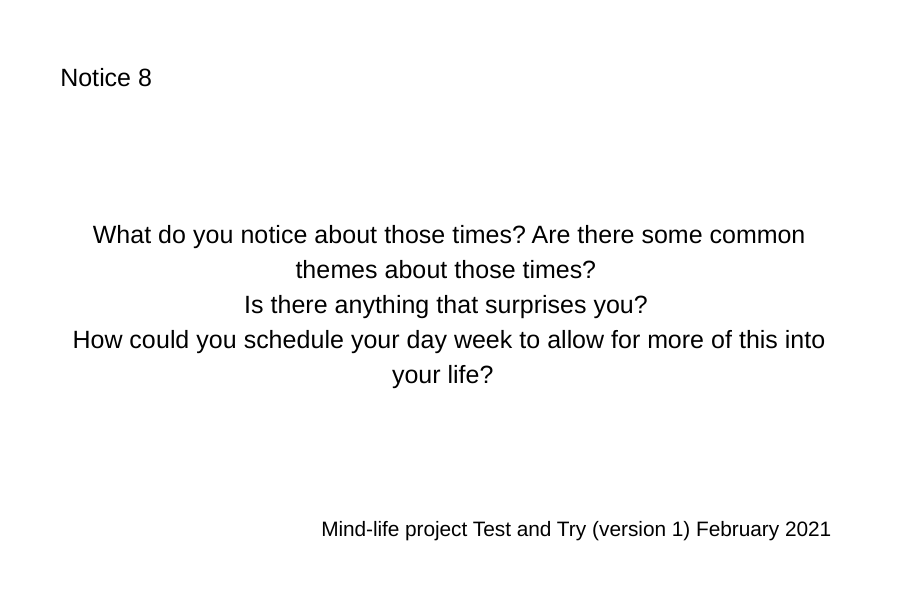

Notice 8
What do you notice about those times? Are there some common themes about those times?
Is there anything that surprises you?
How could you schedule your day week to allow for more of this into your life?
Mind-life project Test and Try (version 1) February 2021